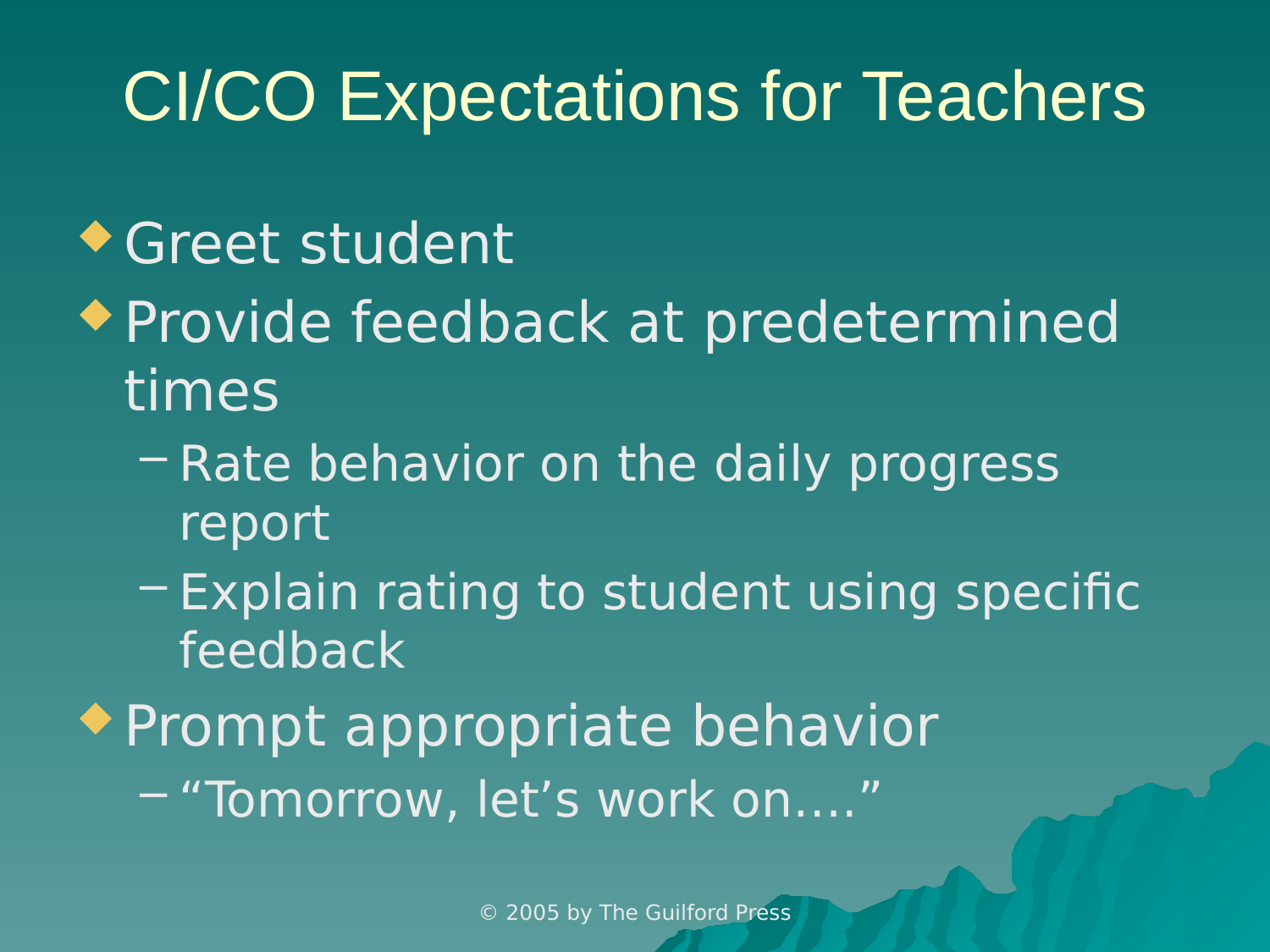

# CI/CO Expectations for Teachers
Greet student
Provide feedback at predetermined times
Rate behavior on the daily progress report
Explain rating to student using specific feedback
Prompt appropriate behavior
“Tomorrow, let’s work on….”

© 2005 by The Guilford Press